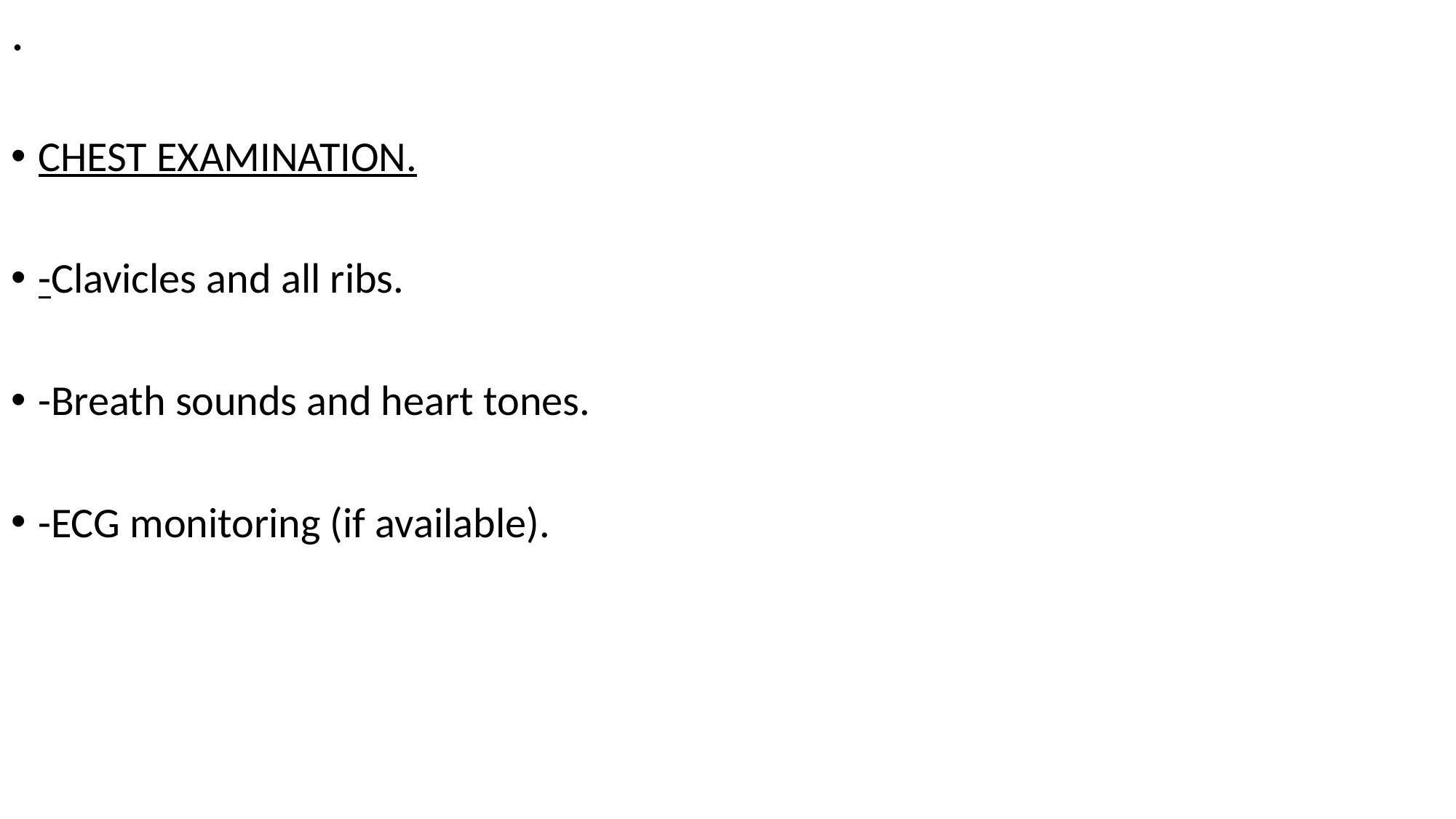

# .
CHEST EXAMINATION.

-Clavicles and all ribs.

-Breath sounds and heart tones.

-ECG monitoring (if available).